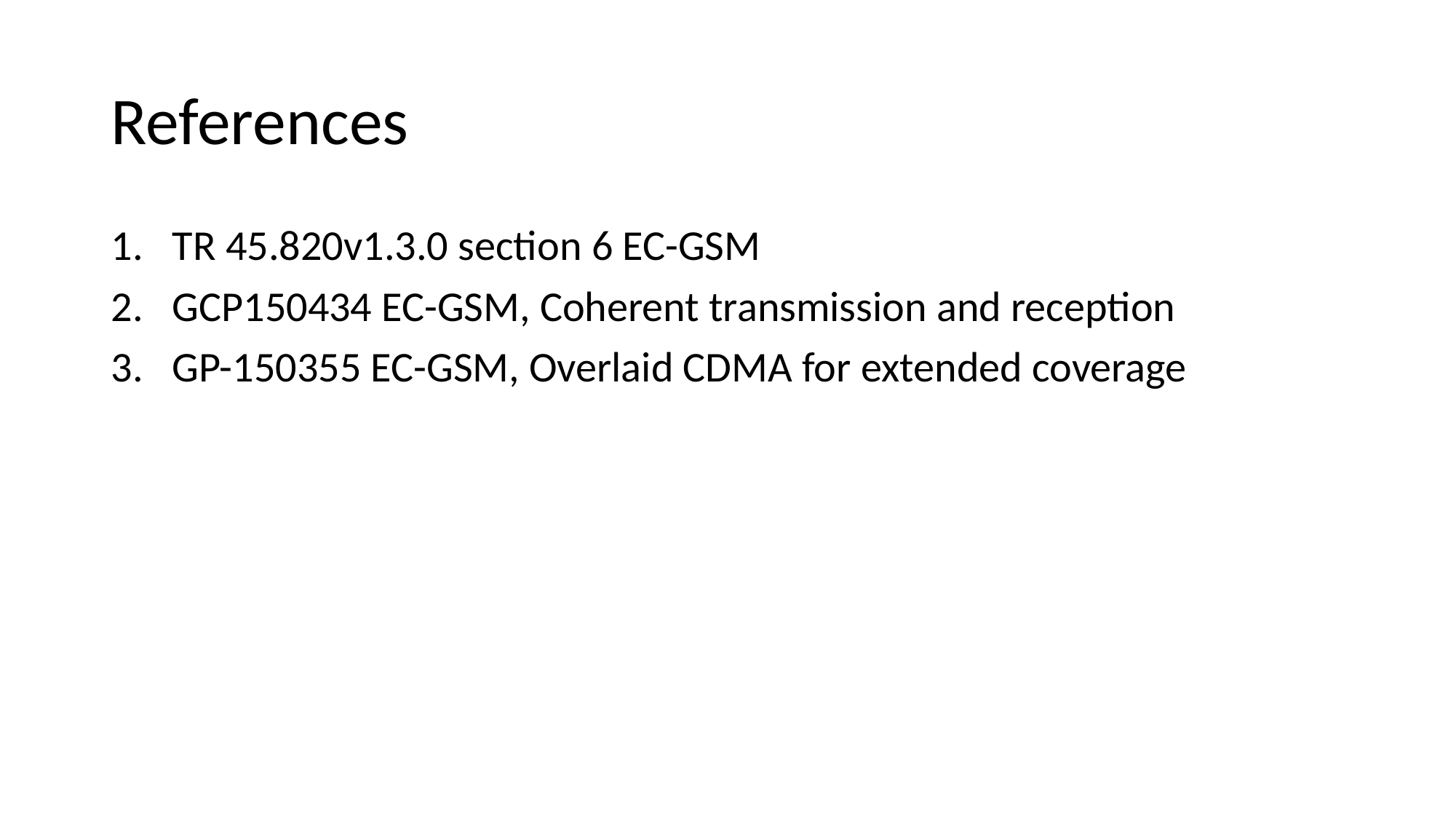

# References
TR 45.820v1.3.0 section 6 EC-GSM
GCP150434 EC-GSM, Coherent transmission and reception
GP-150355 EC-GSM, Overlaid CDMA for extended coverage